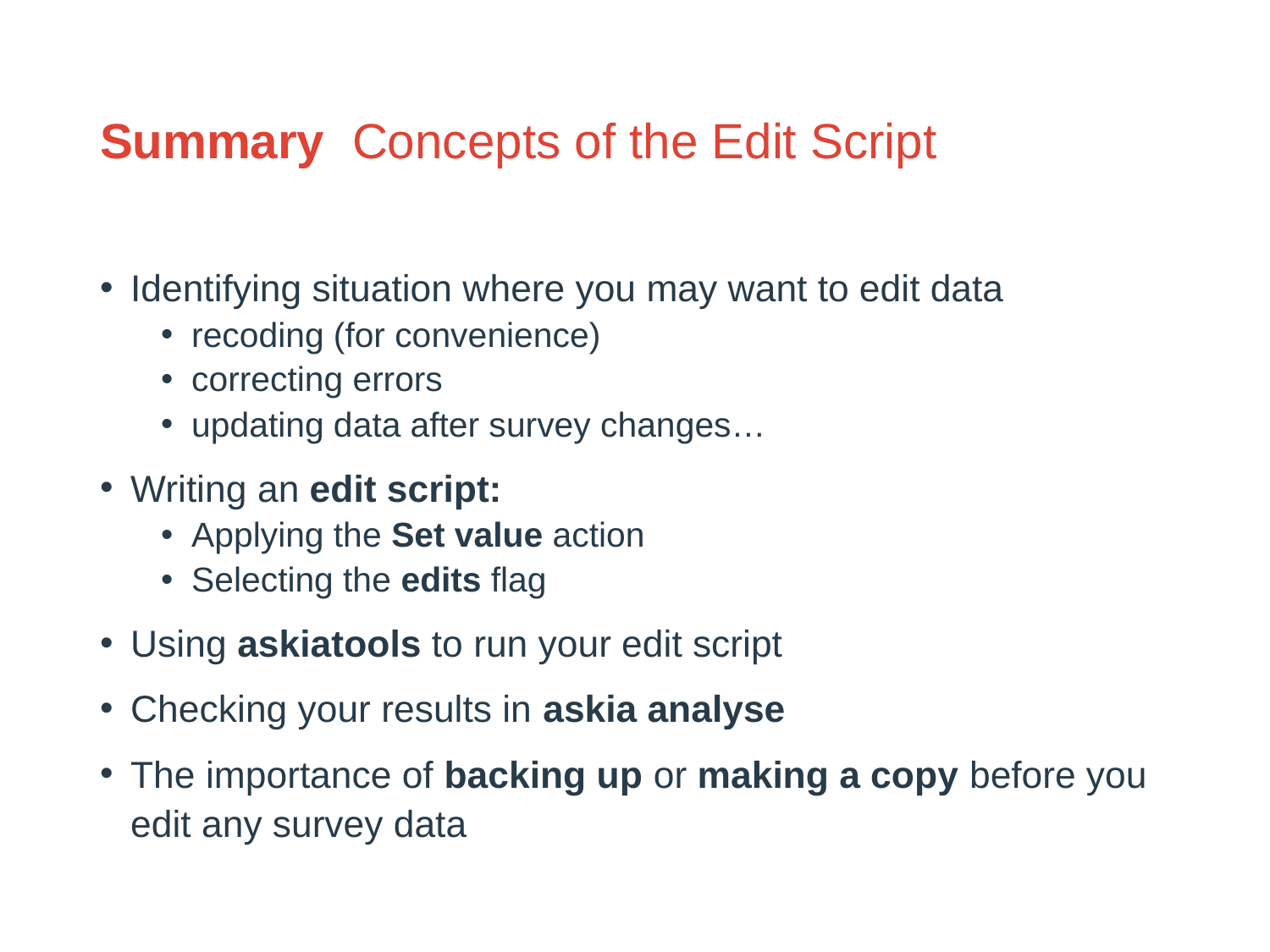

# Summary  Concepts of the Edit Script
Identifying situation where you may want to edit data
recoding (for convenience)
correcting errors
updating data after survey changes…
Writing an edit script:
Applying the Set value action
Selecting the edits flag
Using askiatools to run your edit script
Checking your results in askia analyse
The importance of backing up or making a copy before you edit any survey data